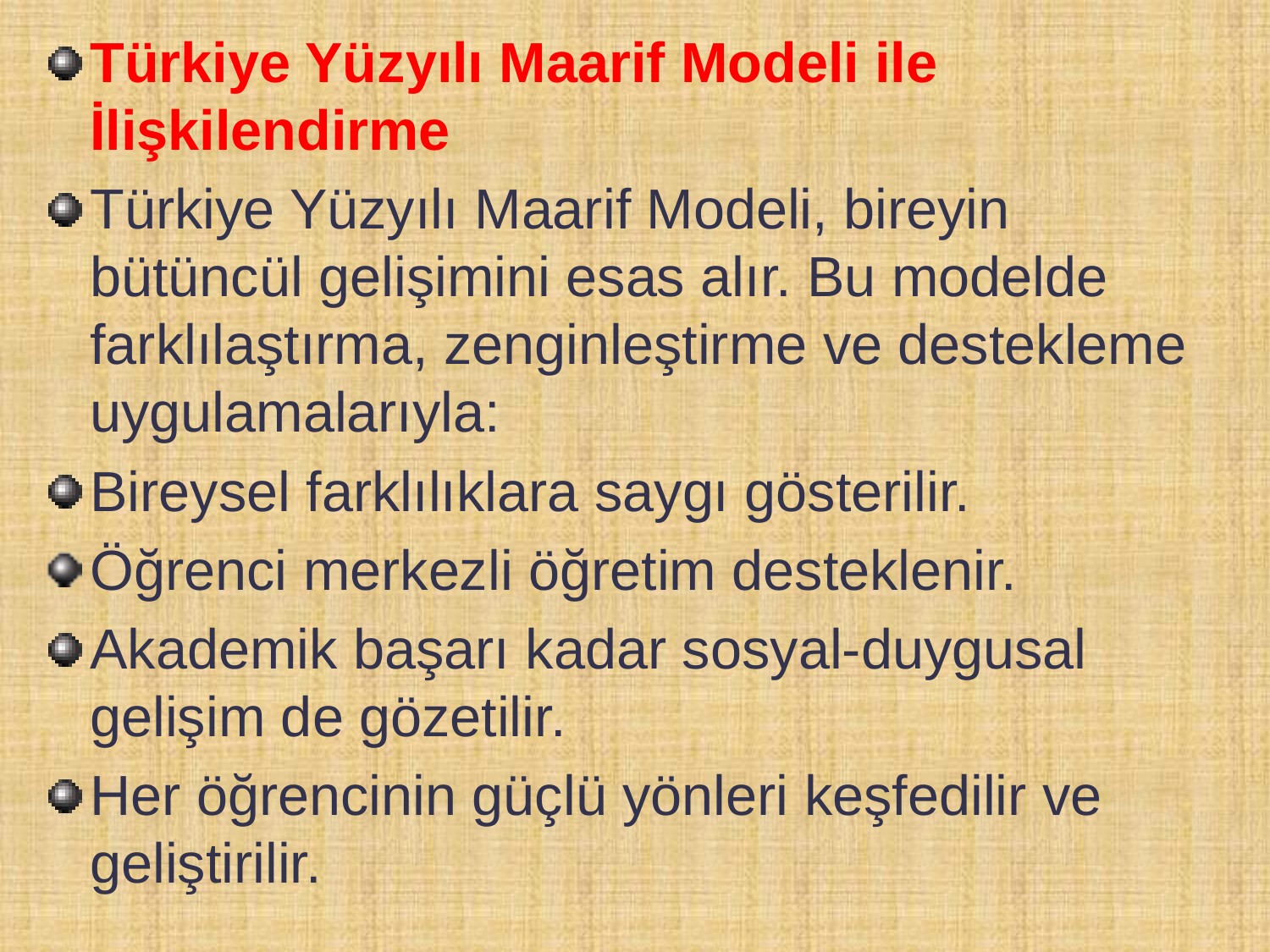

Türkiye Yüzyılı Maarif Modeli ile İlişkilendirme
Türkiye Yüzyılı Maarif Modeli, bireyin bütüncül gelişimini esas alır. Bu modelde farklılaştırma, zenginleştirme ve destekleme uygulamalarıyla:
Bireysel farklılıklara saygı gösterilir.
Öğrenci merkezli öğretim desteklenir.
Akademik başarı kadar sosyal-duygusal gelişim de gözetilir.
Her öğrencinin güçlü yönleri keşfedilir ve geliştirilir.